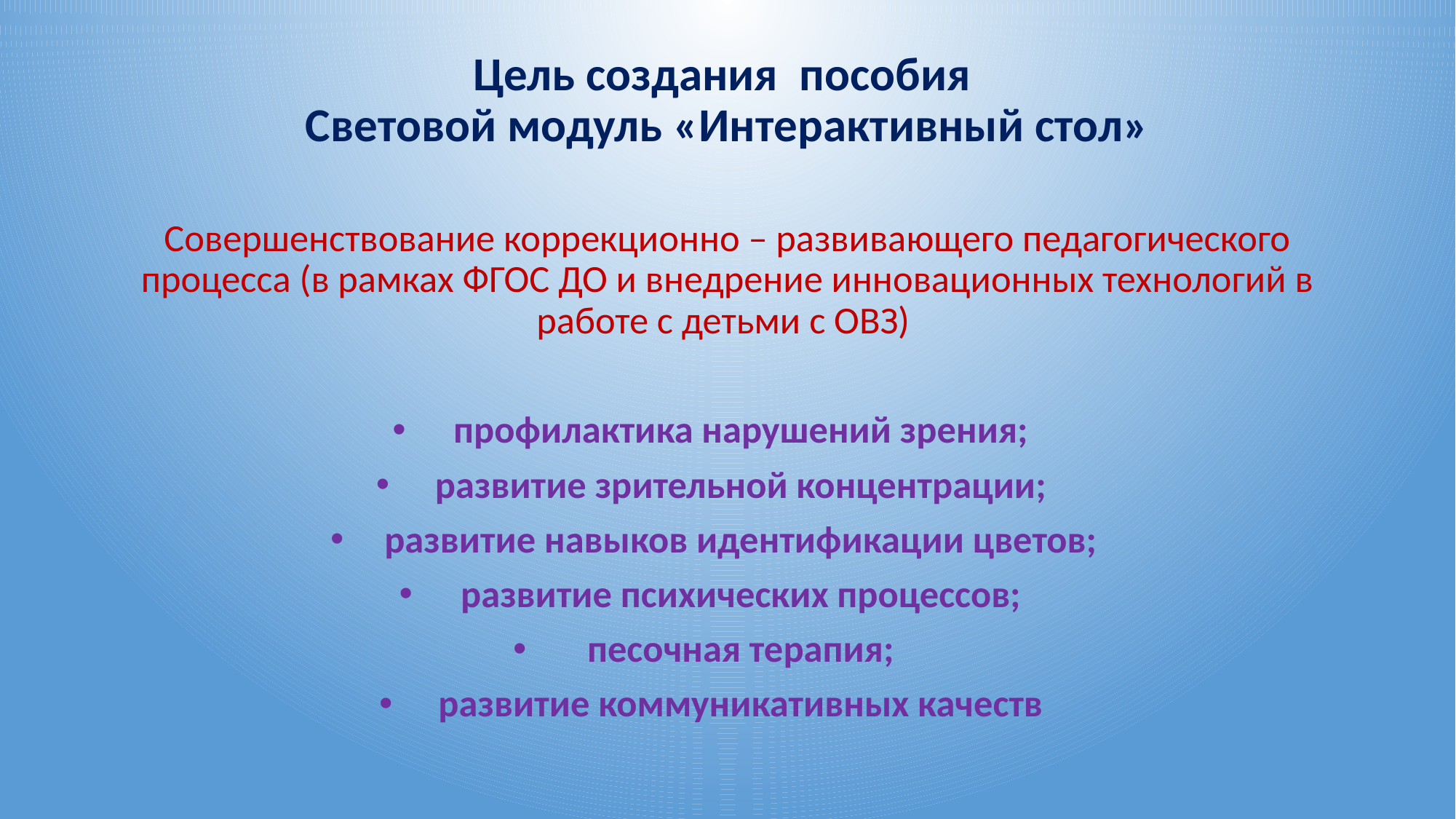

# Цель создания  пособия Световой модуль «Интерактивный стол»
Совершенствование коррекционно – развивающего педагогического процесса (в рамках ФГОС ДО и внедрение инновационных технологий в работе с детьми с ОВЗ)

профилактика нарушений зрения;
развитие зрительной концентрации;
развитие навыков идентификации цветов;
развитие психических процессов;
песочная терапия;
развитие коммуникативных качеств